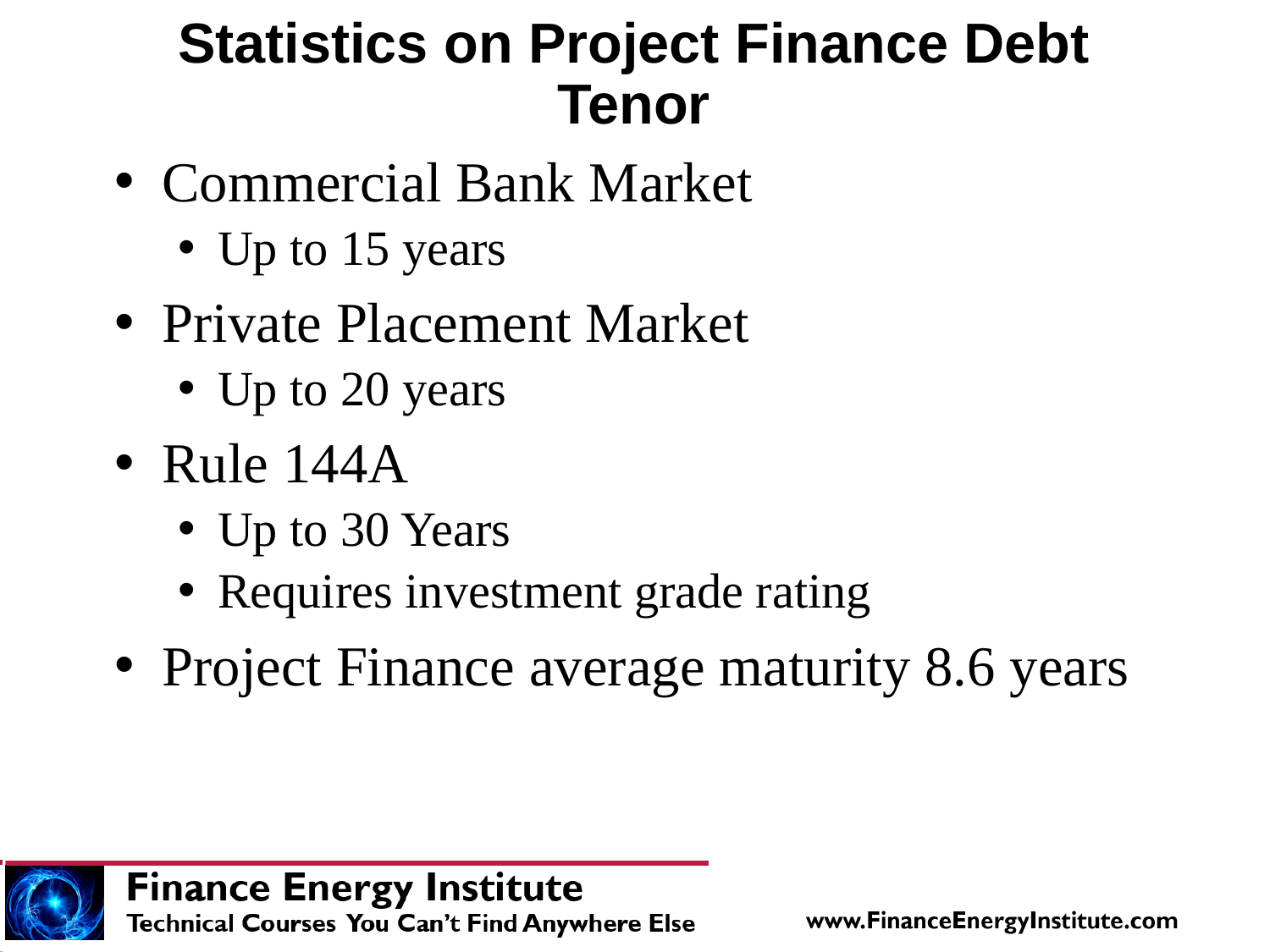

# Statistics on Project Finance Debt Tenor
Commercial Bank Market
Up to 15 years
Private Placement Market
Up to 20 years
Rule 144A
Up to 30 Years
Requires investment grade rating
Project Finance average maturity 8.6 years